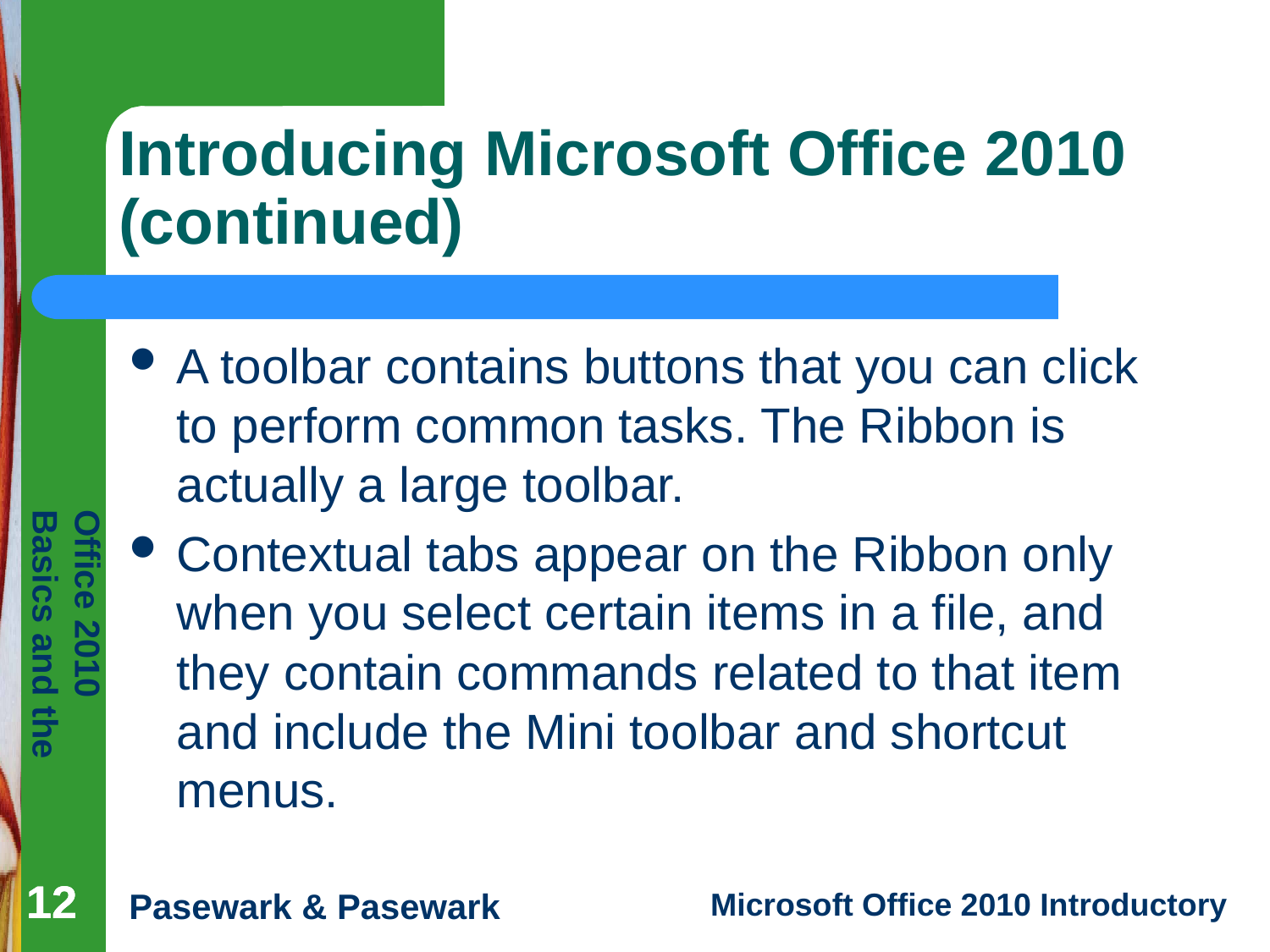

# Introducing Microsoft Office 2010 (continued)
A toolbar contains buttons that you can click to perform common tasks. The Ribbon is actually a large toolbar.
Contextual tabs appear on the Ribbon only when you select certain items in a file, and they contain commands related to that item and include the Mini toolbar and shortcut menus.
12
12
12